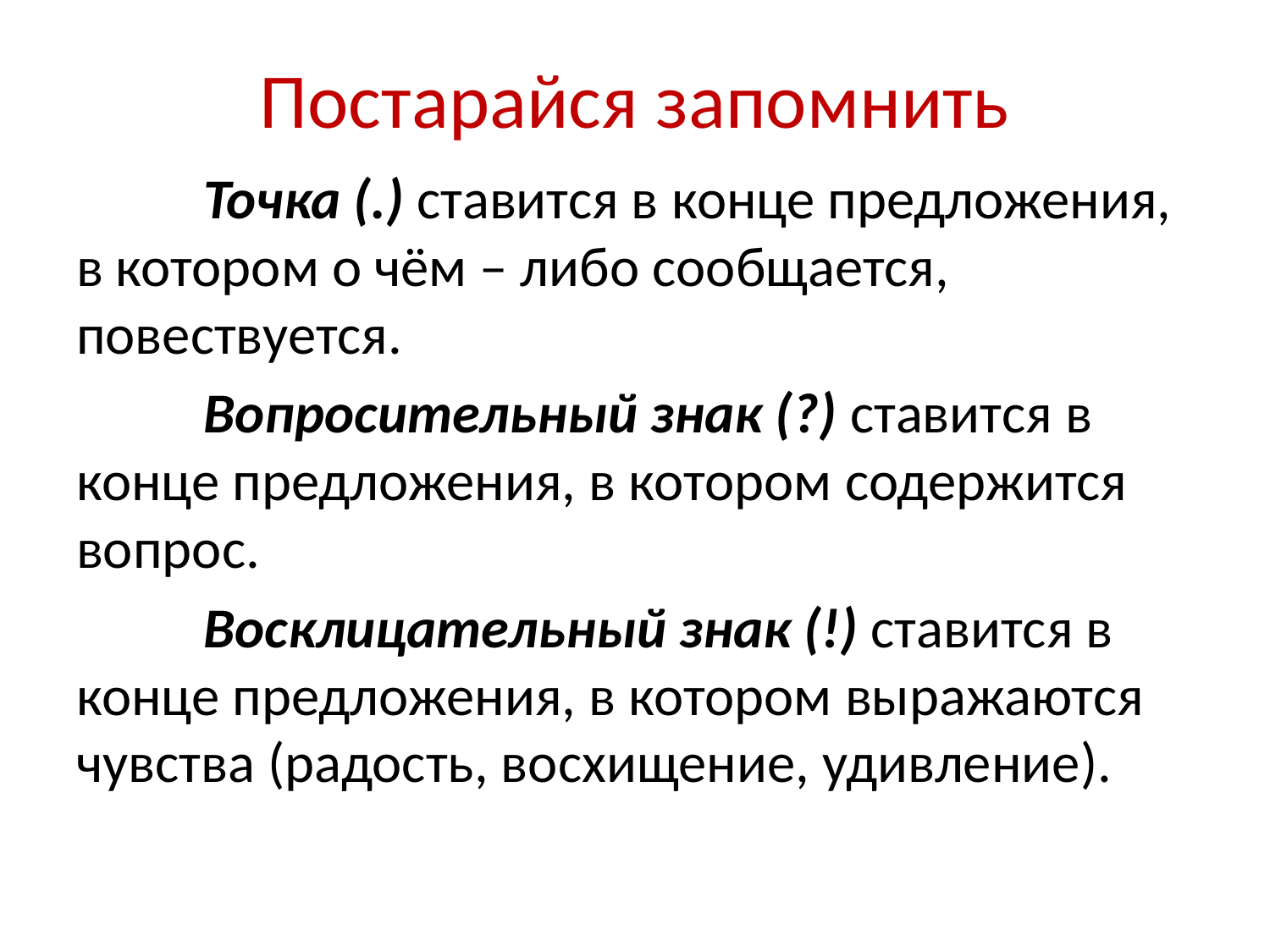

# Постарайся запомнить
	Точка (.) ставится в конце предложения, в котором о чём – либо сообщается, повествуется.
	Вопросительный знак (?) ставится в конце предложения, в котором содержится вопрос.
	Восклицательный знак (!) ставится в конце предложения, в котором выражаются чувства (радость, восхищение, удивление).